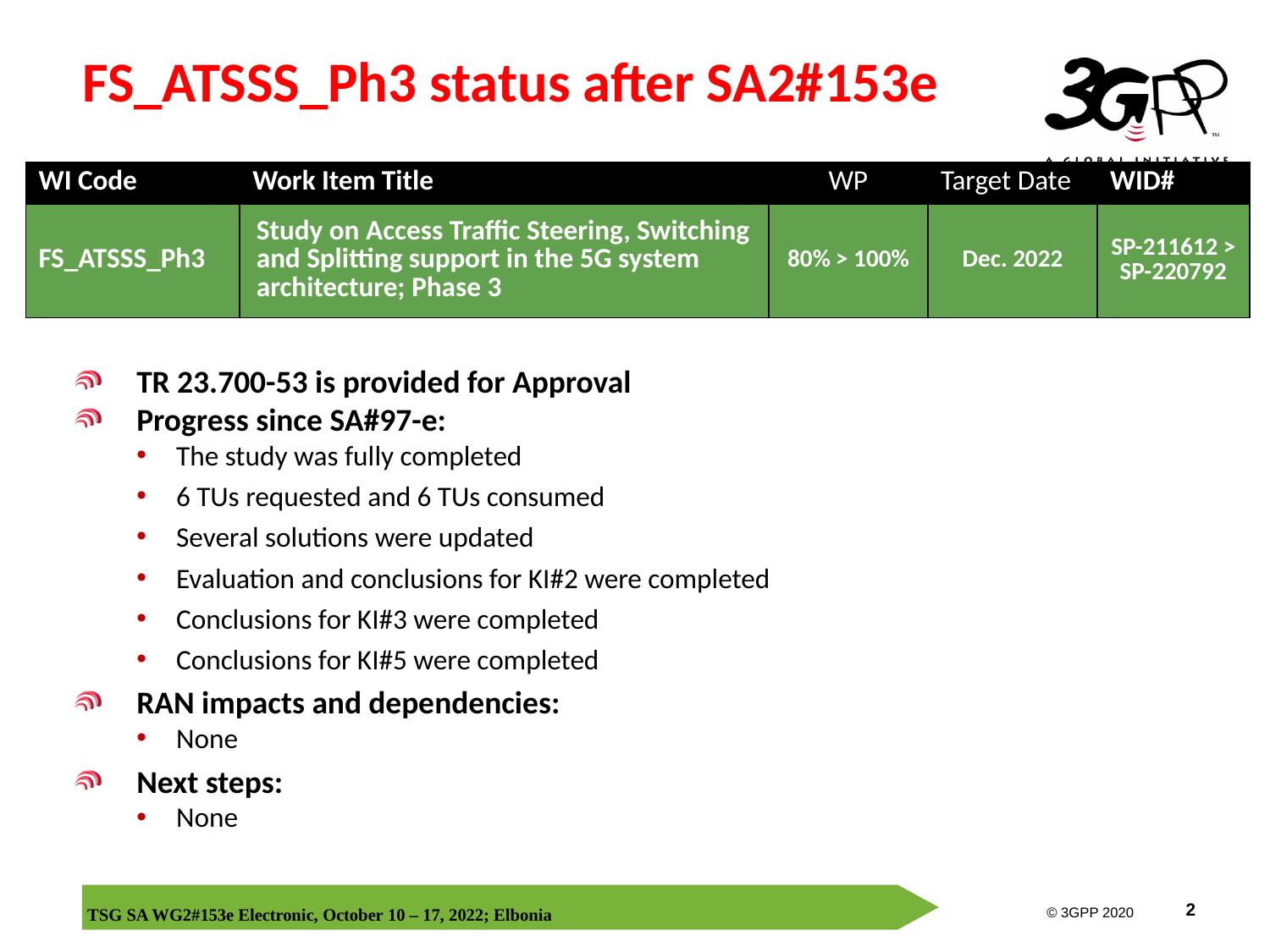

# FS_ATSSS_Ph3 status after SA2#153e
| WI Code | Work Item Title | WP | Target Date | WID# |
| --- | --- | --- | --- | --- |
| FS\_ATSSS\_Ph3 | Study on Access Traffic Steering, Switching and Splitting support in the 5G system architecture; Phase 3 | 80% > 100% | Dec. 2022 | SP-211612 > SP-220792 |
TR 23.700-53 is provided for Approval
Progress since SA#97-e:
The study was fully completed
6 TUs requested and 6 TUs consumed
Several solutions were updated
Evaluation and conclusions for KI#2 were completed
Conclusions for KI#3 were completed
Conclusions for KI#5 were completed
RAN impacts and dependencies:
None
Next steps:
None